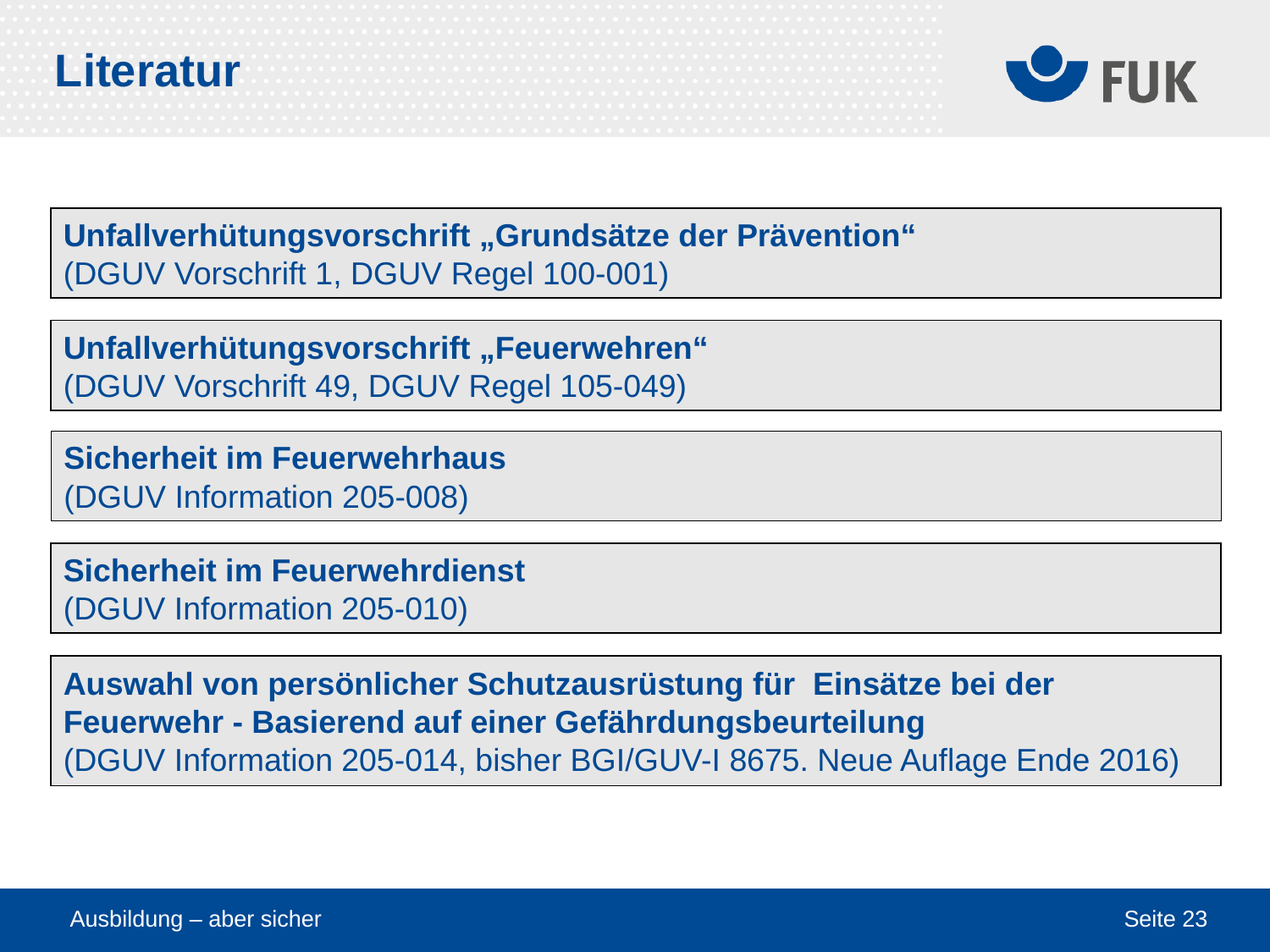

Literatur
Unfallverhütungsvorschrift „Grundsätze der Prävention“
(DGUV Vorschrift 1, DGUV Regel 100-001)
Unfallverhütungsvorschrift „Feuerwehren“
(DGUV Vorschrift 49, DGUV Regel 105-049)
Sicherheit im Feuerwehrhaus
(DGUV Information 205-008)
Sicherheit im Feuerwehrdienst
(DGUV Information 205-010)
Auswahl von persönlicher Schutzausrüstung für  Einsätze bei der Feuerwehr - Basierend auf einer Gefährdungsbeurteilung
(DGUV Information 205-014, bisher BGI/GUV-I 8675. Neue Auflage Ende 2016)
Ausbildung – aber sicher
Seite 23